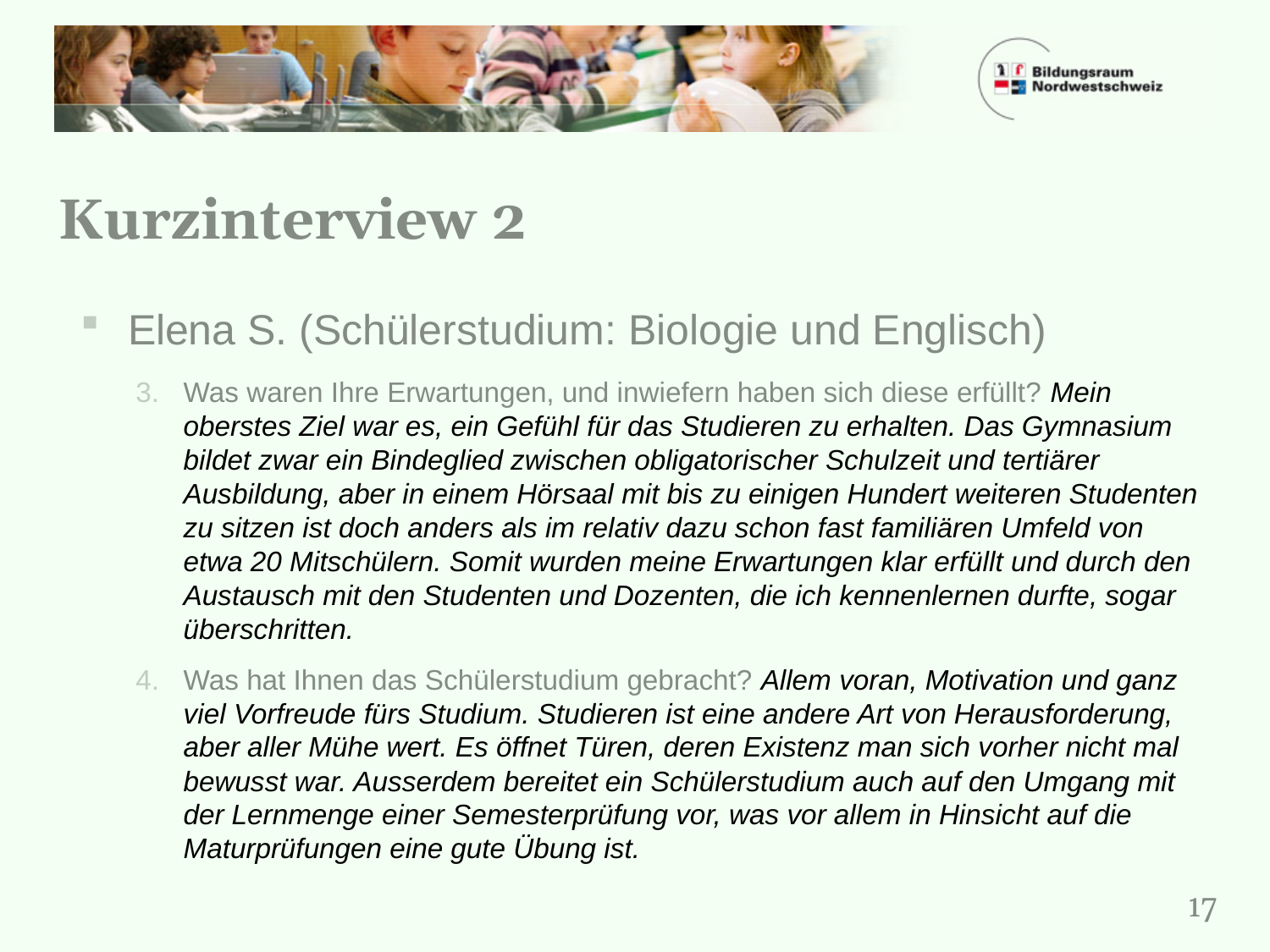

# Kurzinterview 2
Elena S. (Schülerstudium: Biologie und Englisch)
Was waren Ihre Erwartungen, und inwiefern haben sich diese erfüllt? Mein oberstes Ziel war es, ein Gefühl für das Studieren zu erhalten. Das Gymnasium bildet zwar ein Bindeglied zwischen obligatorischer Schulzeit und tertiärer Ausbildung, aber in einem Hörsaal mit bis zu einigen Hundert weiteren Studenten zu sitzen ist doch anders als im relativ dazu schon fast familiären Umfeld von etwa 20 Mitschülern. Somit wurden meine Erwartungen klar erfüllt und durch den Austausch mit den Studenten und Dozenten, die ich kennenlernen durfte, sogar überschritten.
Was hat Ihnen das Schülerstudium gebracht? Allem voran, Motivation und ganz viel Vorfreude fürs Studium. Studieren ist eine andere Art von Herausforderung, aber aller Mühe wert. Es öffnet Türen, deren Existenz man sich vorher nicht mal bewusst war. Ausserdem bereitet ein Schülerstudium auch auf den Umgang mit der Lernmenge einer Semesterprüfung vor, was vor allem in Hinsicht auf die Maturprüfungen eine gute Übung ist.

17